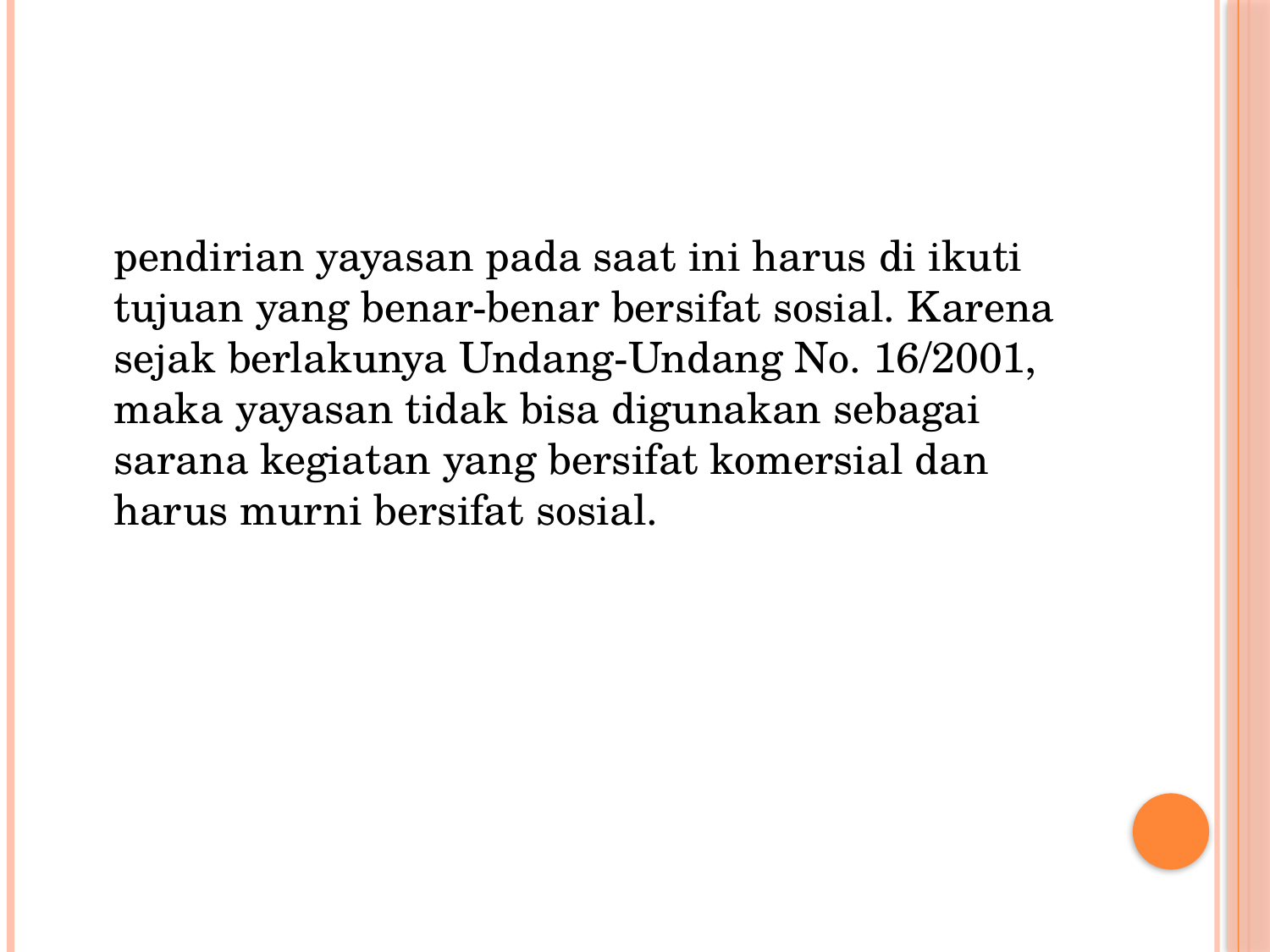

pendirian yayasan pada saat ini harus di ikuti tujuan yang benar-benar bersifat sosial. Karena sejak berlakunya Undang-Undang No. 16/2001, maka yayasan tidak bisa digunakan sebagai sarana kegiatan yang bersifat komersial dan harus murni bersifat sosial.